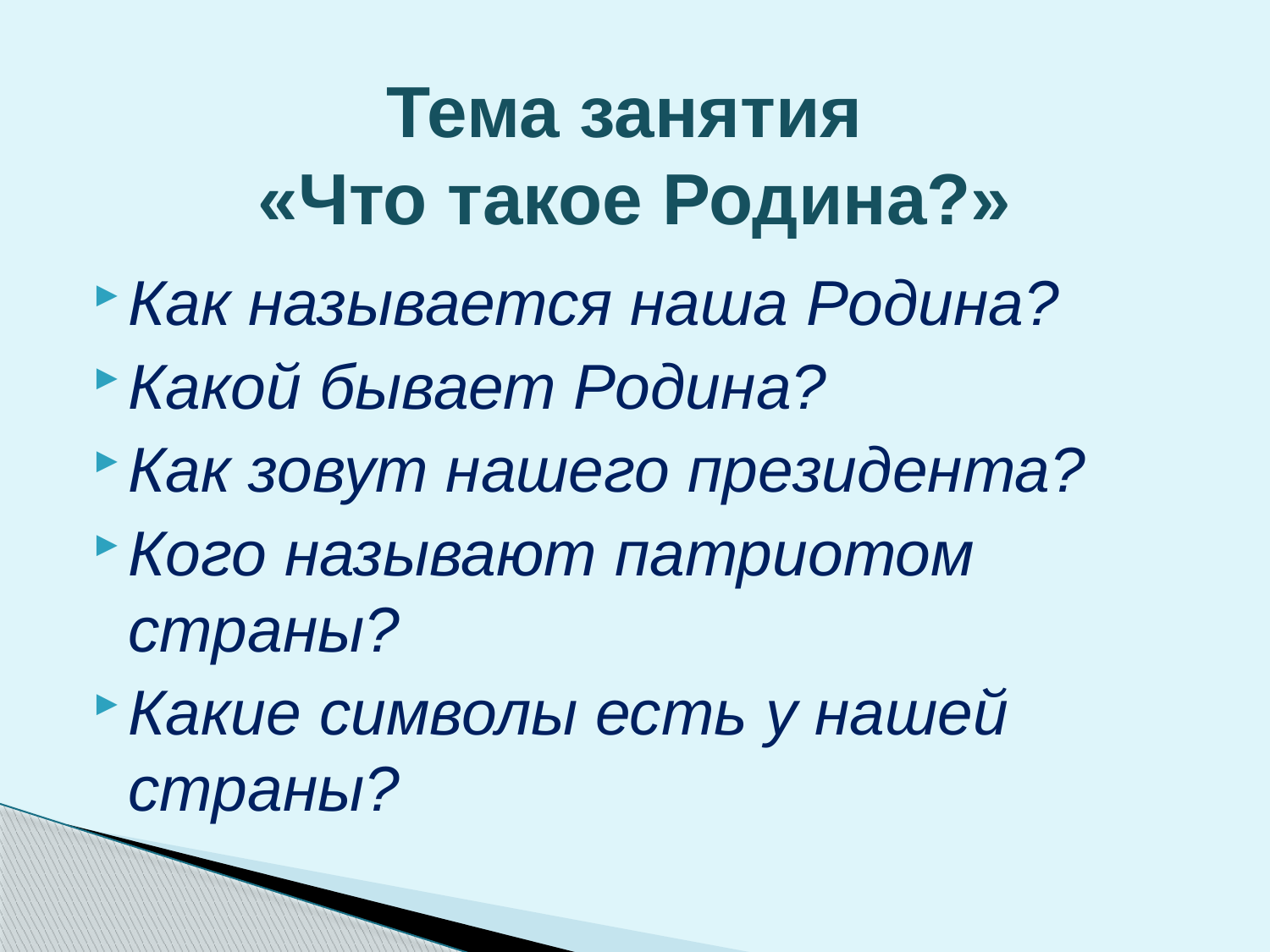

# Тема занятия «Что такое Родина?»
Как называется наша Родина?
Какой бывает Родина?
Как зовут нашего президента?
Кого называют патриотом страны?
Какие символы есть у нашей страны?